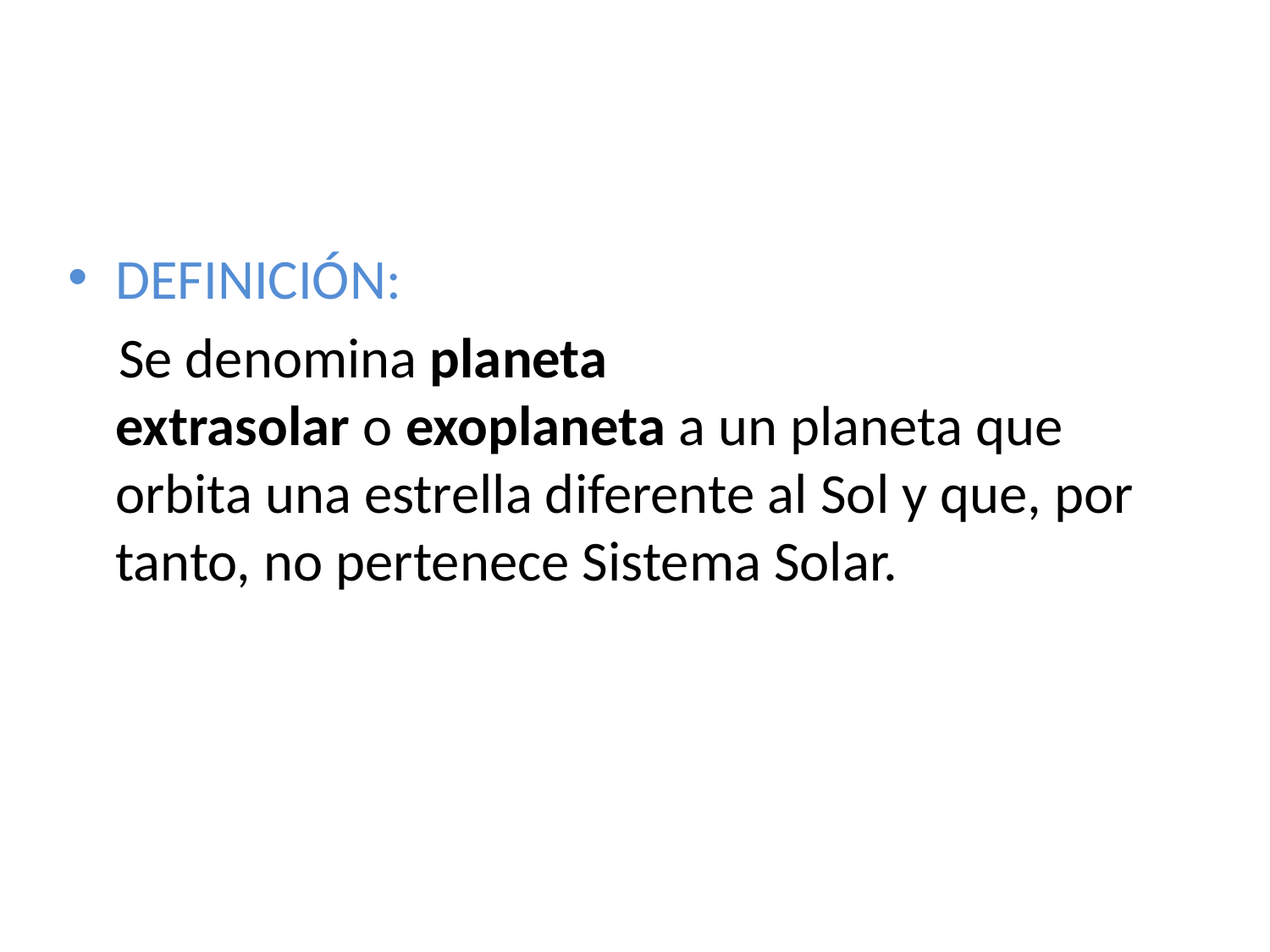

DEFINICIÓN:
    Se denomina planeta extrasolar o exoplaneta a un planeta que orbita una estrella diferente al Sol y que, por tanto, no pertenece Sistema Solar.